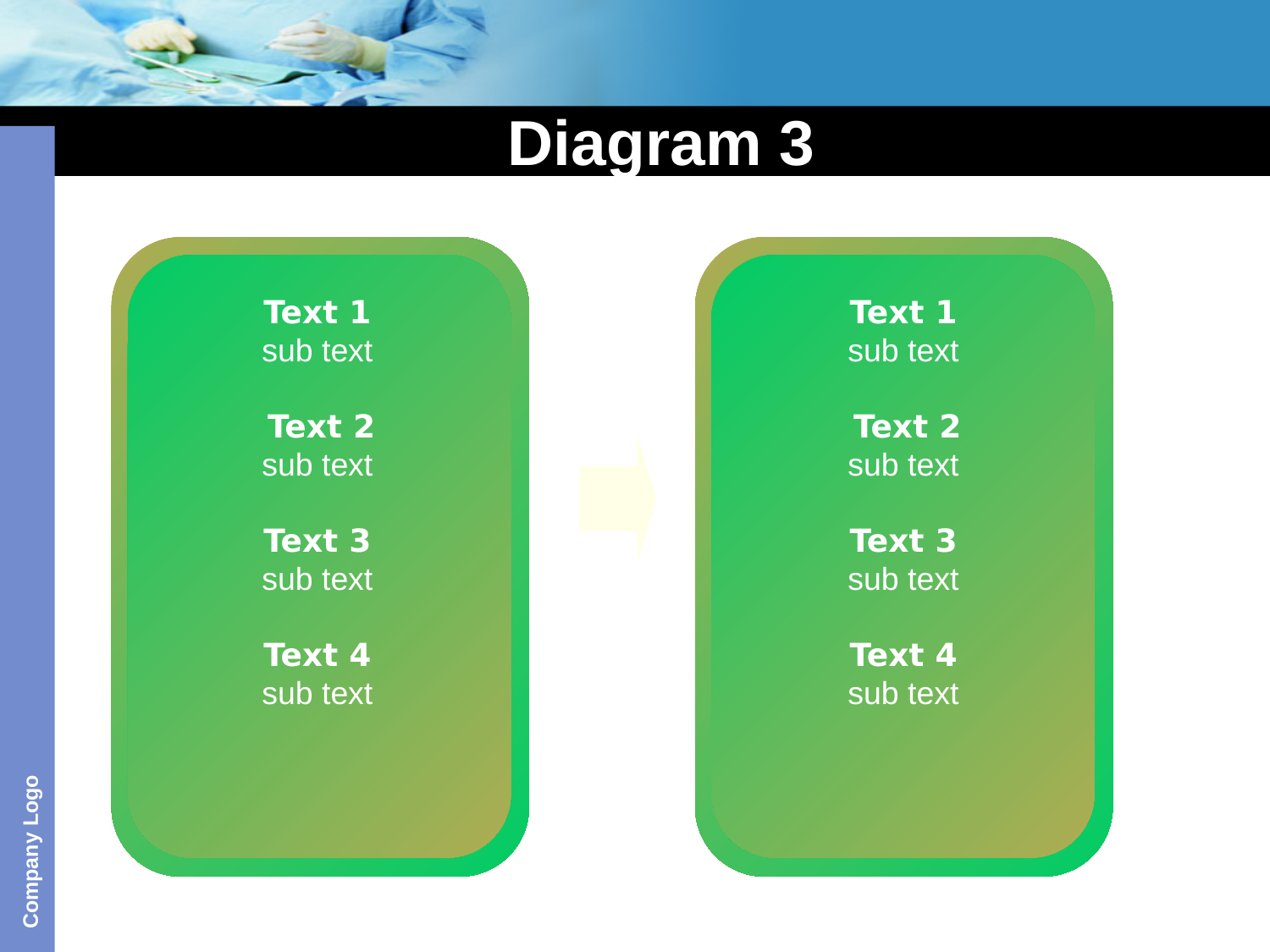

# Diagram 3

Text 1
sub text

 Text 2
sub text

Text 3
sub text

Text 4
sub text

Text 1
sub text

 Text 2
sub text

Text 3
sub text

Text 4
sub text